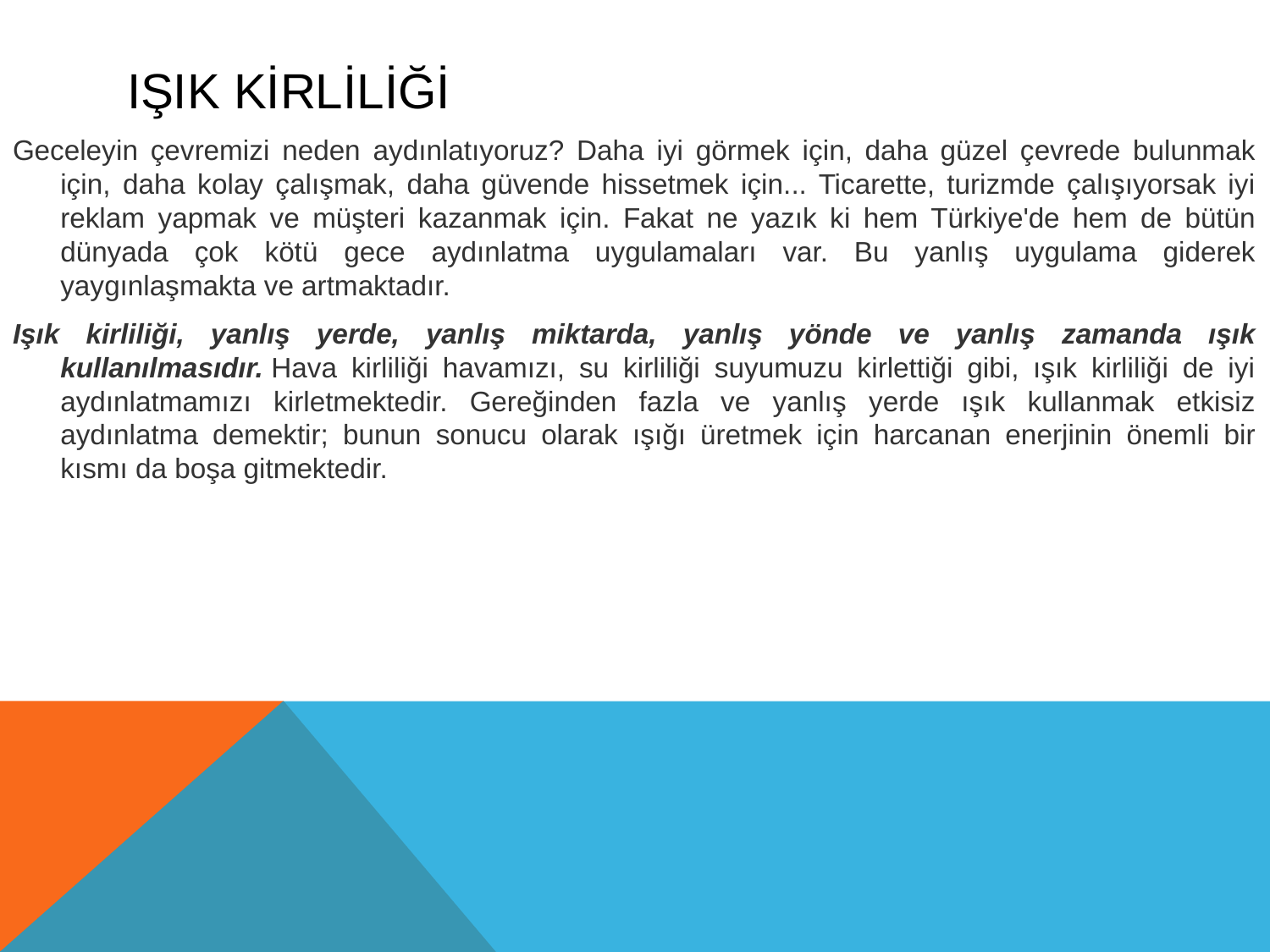

# IŞIK KİRLİLİĞİ
Geceleyin çevremizi neden aydınlatıyoruz? Daha iyi görmek için, daha güzel çevrede bulunmak için, daha kolay çalışmak, daha güvende hissetmek için... Ticarette, turizmde çalışıyorsak iyi reklam yapmak ve müşteri kazanmak için. Fakat ne yazık ki hem Türkiye'de hem de bütün dünyada çok kötü gece aydınlatma uygulamaları var. Bu yanlış uygulama giderek yaygınlaşmakta ve artmaktadır.
Işık kirliliği, yanlış yerde, yanlış miktarda, yanlış yönde ve yanlış zamanda ışık kullanılmasıdır. Hava kirliliği havamızı, su kirliliği suyumuzu kirlettiği gibi, ışık kirliliği de iyi aydınlatmamızı kirletmektedir. Gereğinden fazla ve yanlış yerde ışık kullanmak etkisiz aydınlatma demektir; bunun sonucu olarak ışığı üretmek için harcanan enerjinin önemli bir kısmı da boşa gitmektedir.